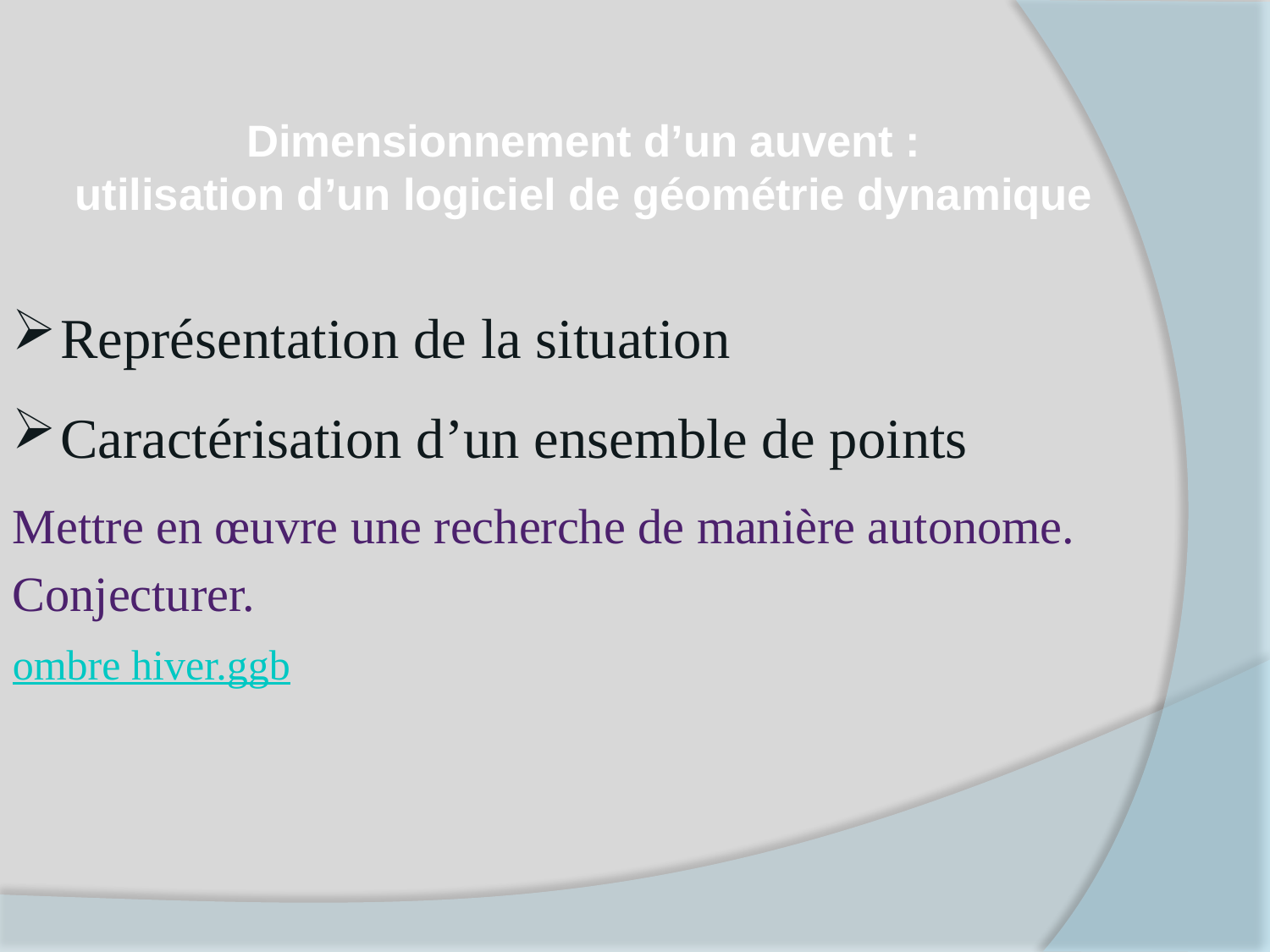

# Dimensionnement d’un auvent : utilisation d’un logiciel de géométrie dynamique
Représentation de la situation
Caractérisation d’un ensemble de points
Mettre en œuvre une recherche de manière autonome.
Conjecturer.
ombre hiver.ggb